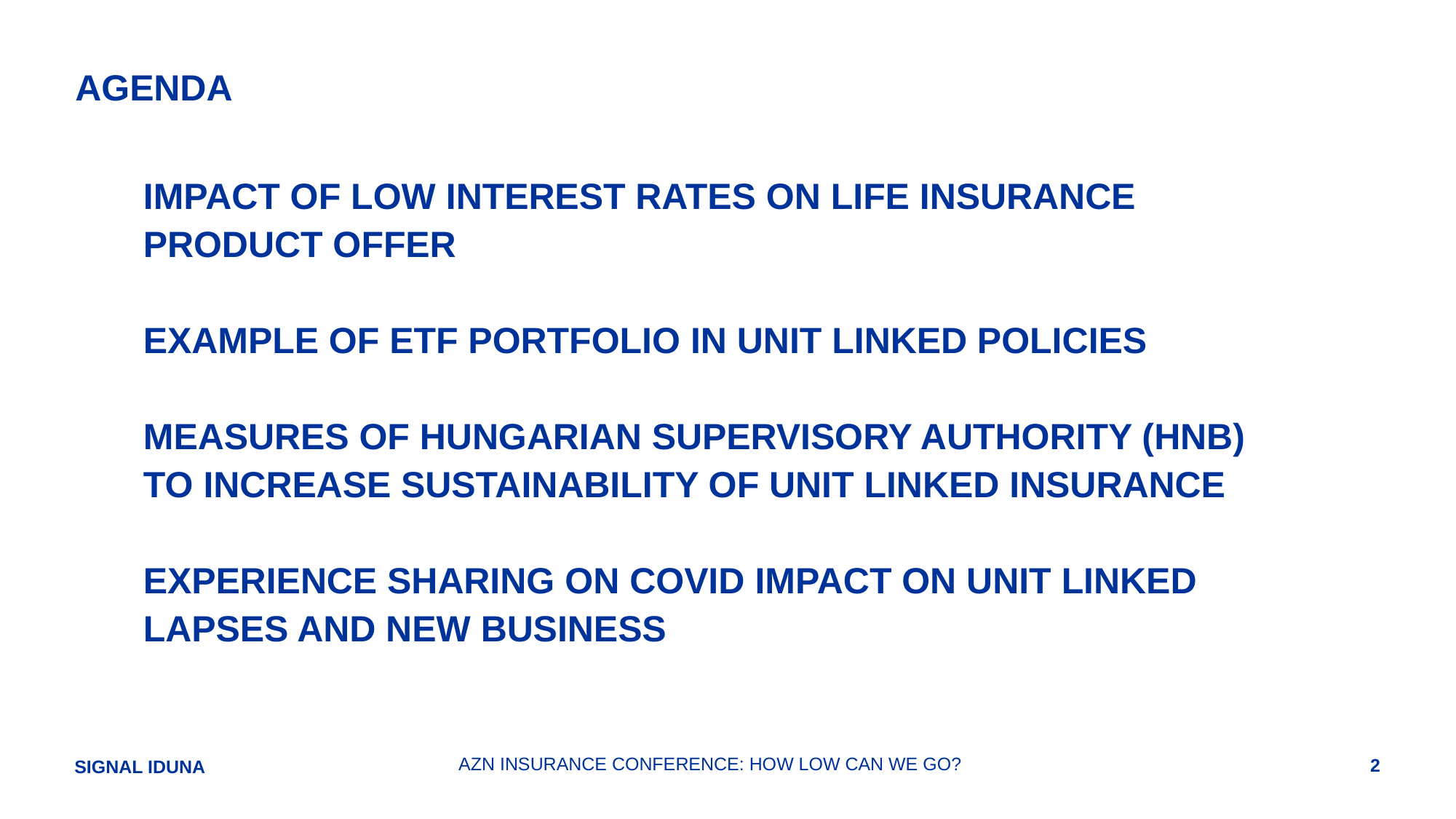

# AGENDA
IMPACT OF LOW INTEREST RATES ON LIFE INSURANCE
PRODUCT OFFER

EXAMPLE OF ETF PORTFOLIO IN UNIT LINKED POLICIES

MEASURES OF HUNGARIAN SUPERVISORY AUTHORITY (HNB)
TO INCREASE SUSTAINABILITY OF UNIT LINKED INSURANCE

EXPERIENCE SHARING ON COVID IMPACT ON UNIT LINKED
LAPSES AND NEW BUSINESS

AZN INSURANCE CONFERENCE: HOW LOW CAN WE GO?